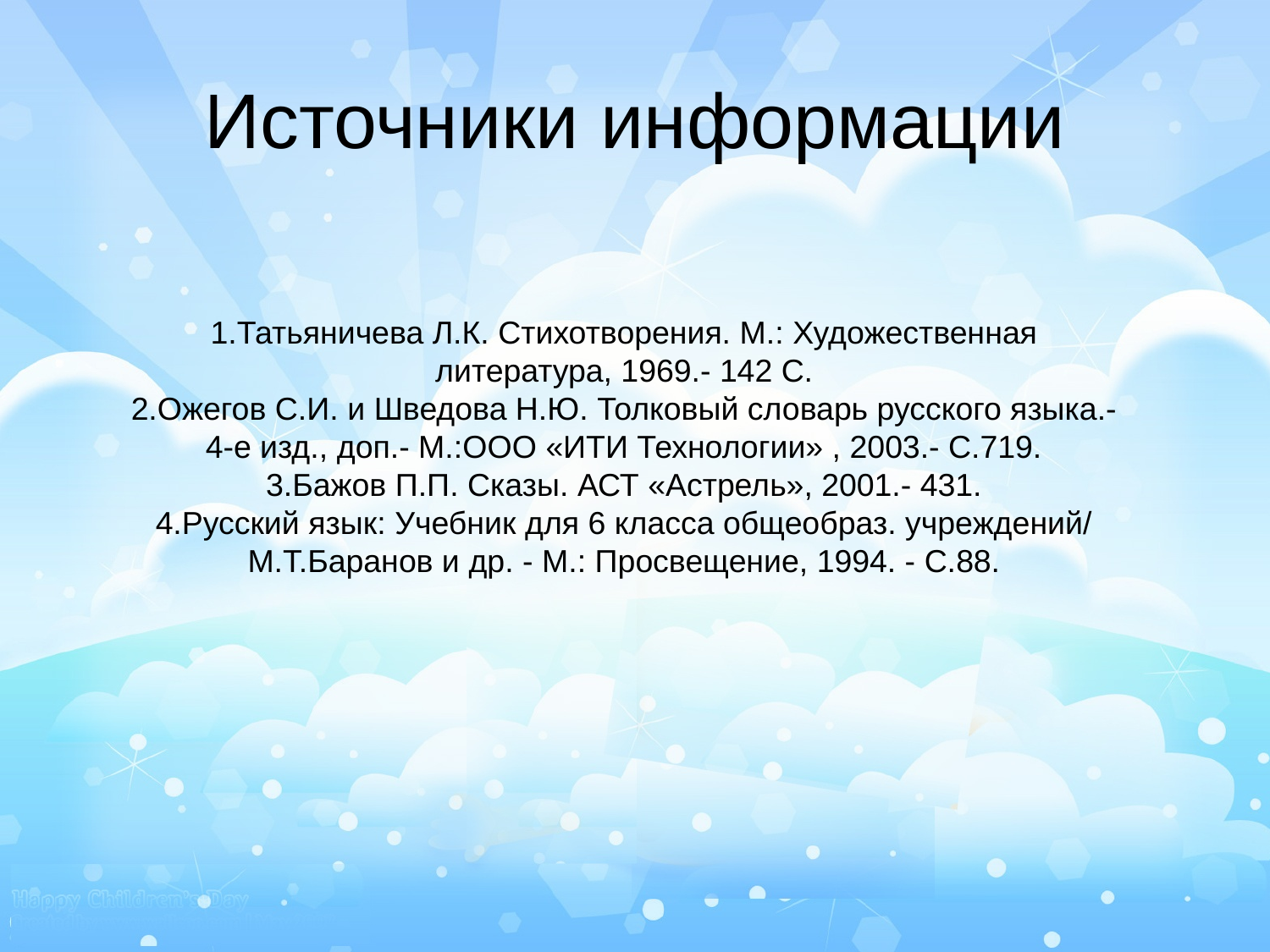

# Источники информации
1.Татьяничева Л.К. Стихотворения. М.: Художественная литература, 1969.- 142 С.
2.Ожегов С.И. и Шведова Н.Ю. Толковый словарь русского языка.- 4-е изд., доп.- М.:ООО «ИТИ Технологии» , 2003.- С.719.
3.Бажов П.П. Сказы. АСТ «Астрель», 2001.- 431.
4.Русский язык: Учебник для 6 класса общеобраз. учреждений/ М.Т.Баранов и др. - М.: Просвещение, 1994. - С.88.